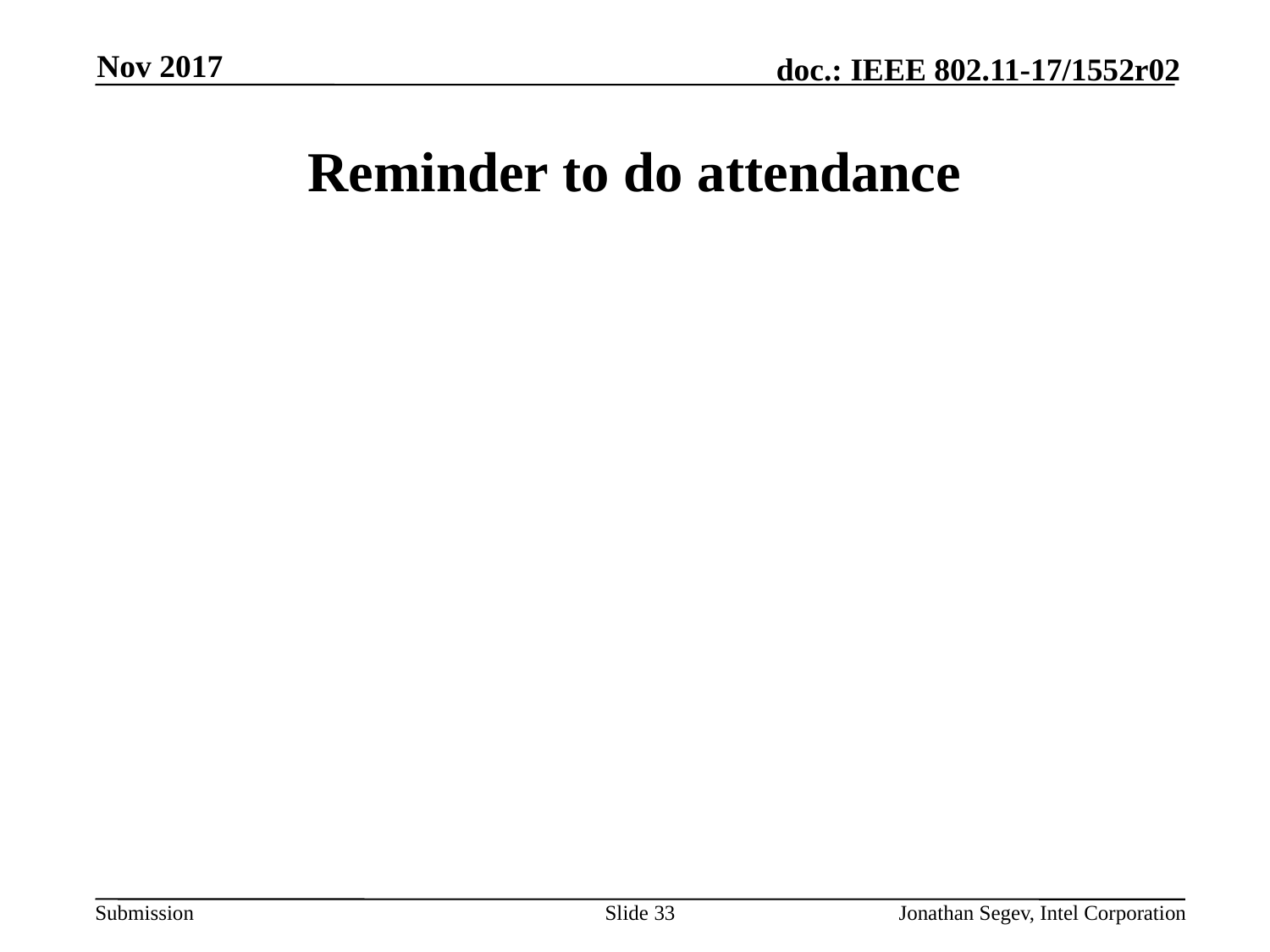

Nov 2017
# Reminder to do attendance

Slide 33
Jonathan Segev, Intel Corporation